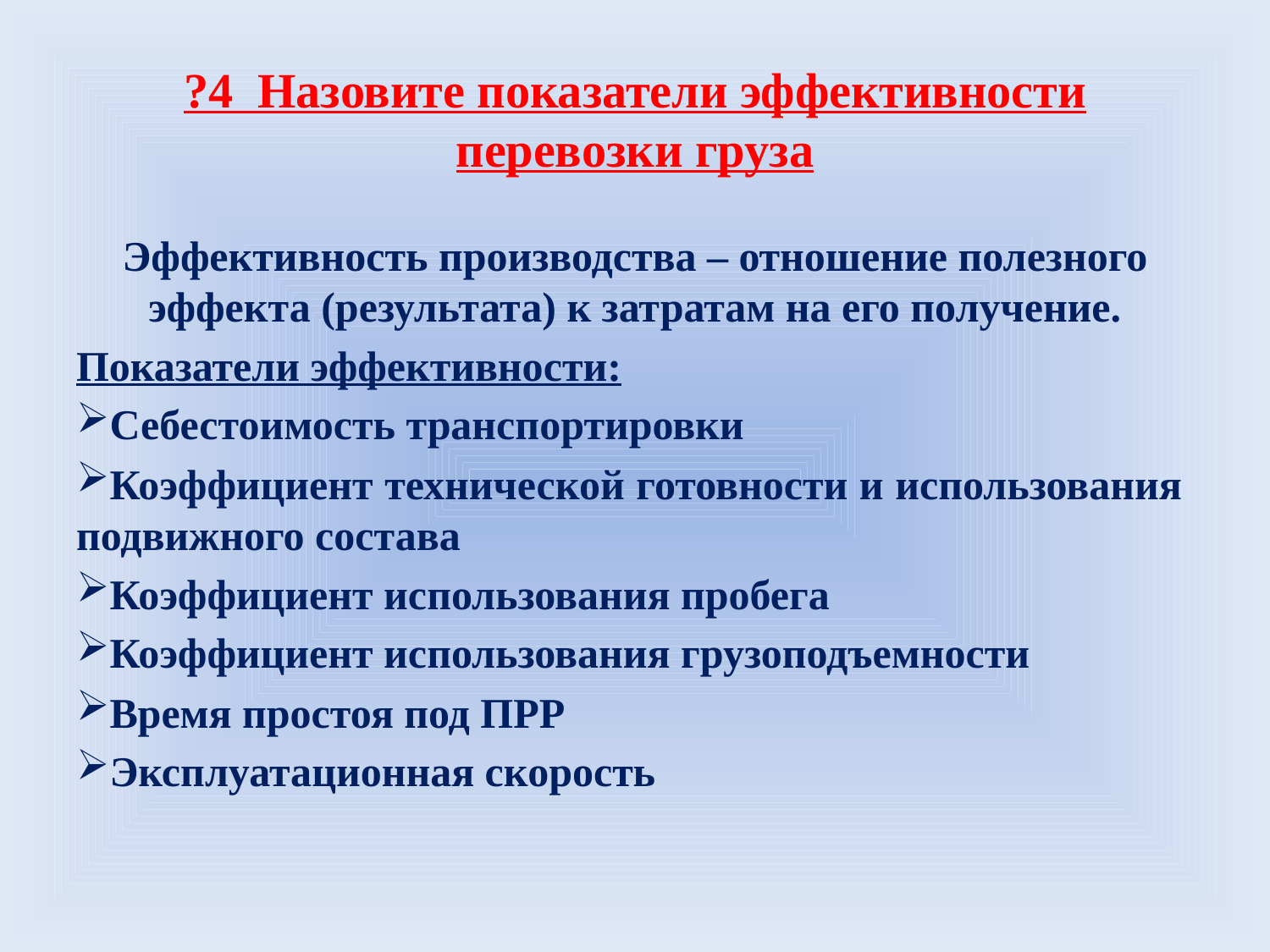

# ?4  Назовите показатели эффективности перевозки груза
Эффективность производства – отношение полезного эффекта (результата) к затратам на его получение.
Показатели эффективности:
Себестоимость транспортировки
Коэффициент технической готовности и использования  подвижного состава
Коэффициент использования пробега
Коэффициент использования грузоподъемности
Время простоя под ПРР
Эксплуатационная скорость